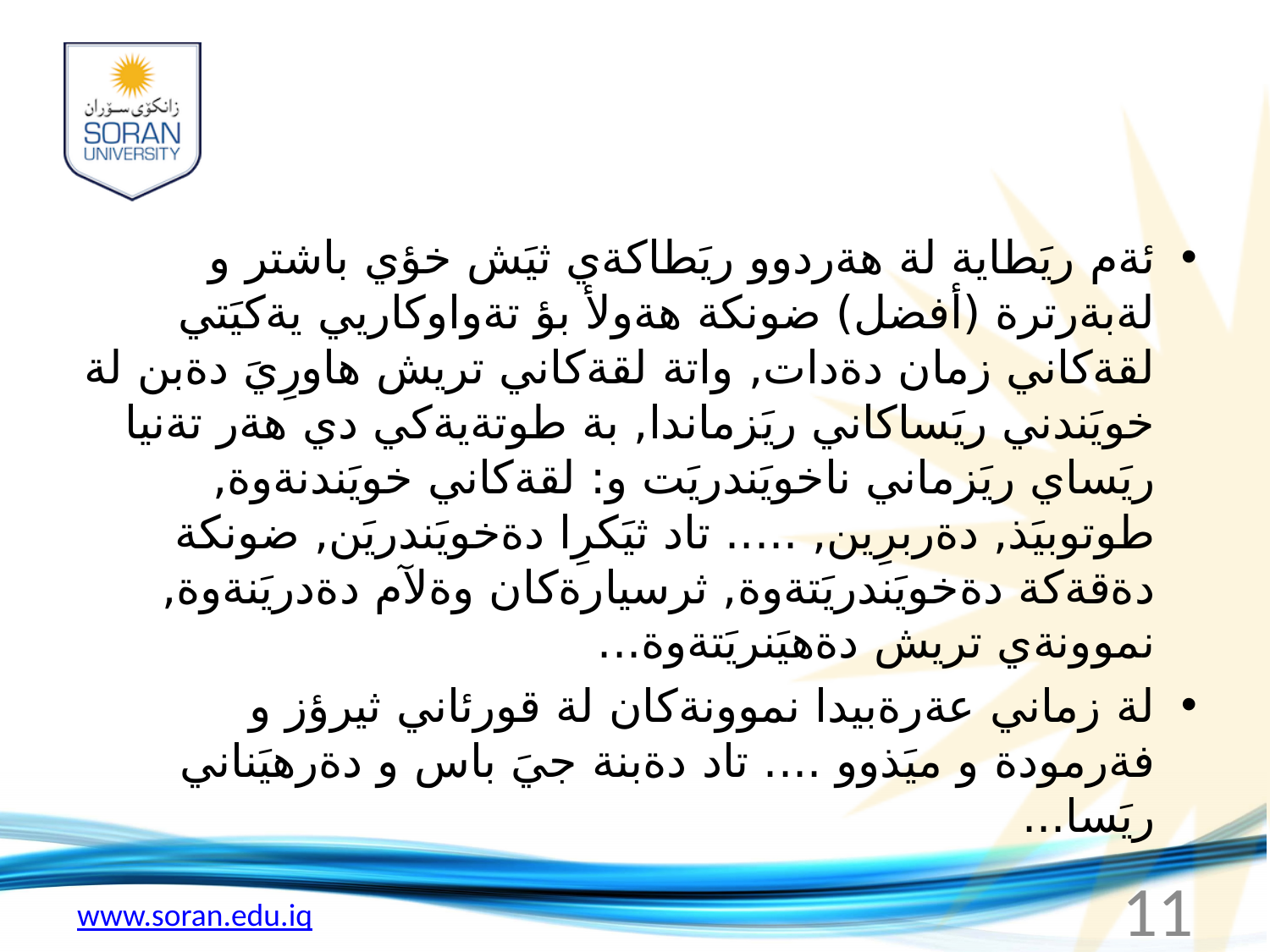

ئةم ريَطاية لة هةردوو ريَطاكةي ثيَش خؤي باشتر و لةبةرترة (أفضل) ضونكة هةولأ بؤ تةواوكاريي يةكيَتي لقةكاني زمان دةدات, واتة لقةكاني تريش هاورِيَ دةبن لة خويَندني ريَساكاني ريَزماندا, بة طوتةيةكي دي هةر تةنيا ريَساي ريَزماني ناخويَندريَت و: لقةكاني خويَندنةوة, طوتوبيَذ, دةربرِين, ..... تاد ثيَكرِا دةخويَندريَن, ضونكة دةقةكة دةخويَندريَتةوة, ثرسيارةكان وةلآم دةدريَنةوة, نموونةي تريش دةهيَنريَتةوة...
لة زماني عةرةبيدا نموونةكان لة قورئاني ثيرؤز و فةرمودة و ميَذوو .... تاد دةبنة جيَ باس و دةرهيَناني ريَسا...

11